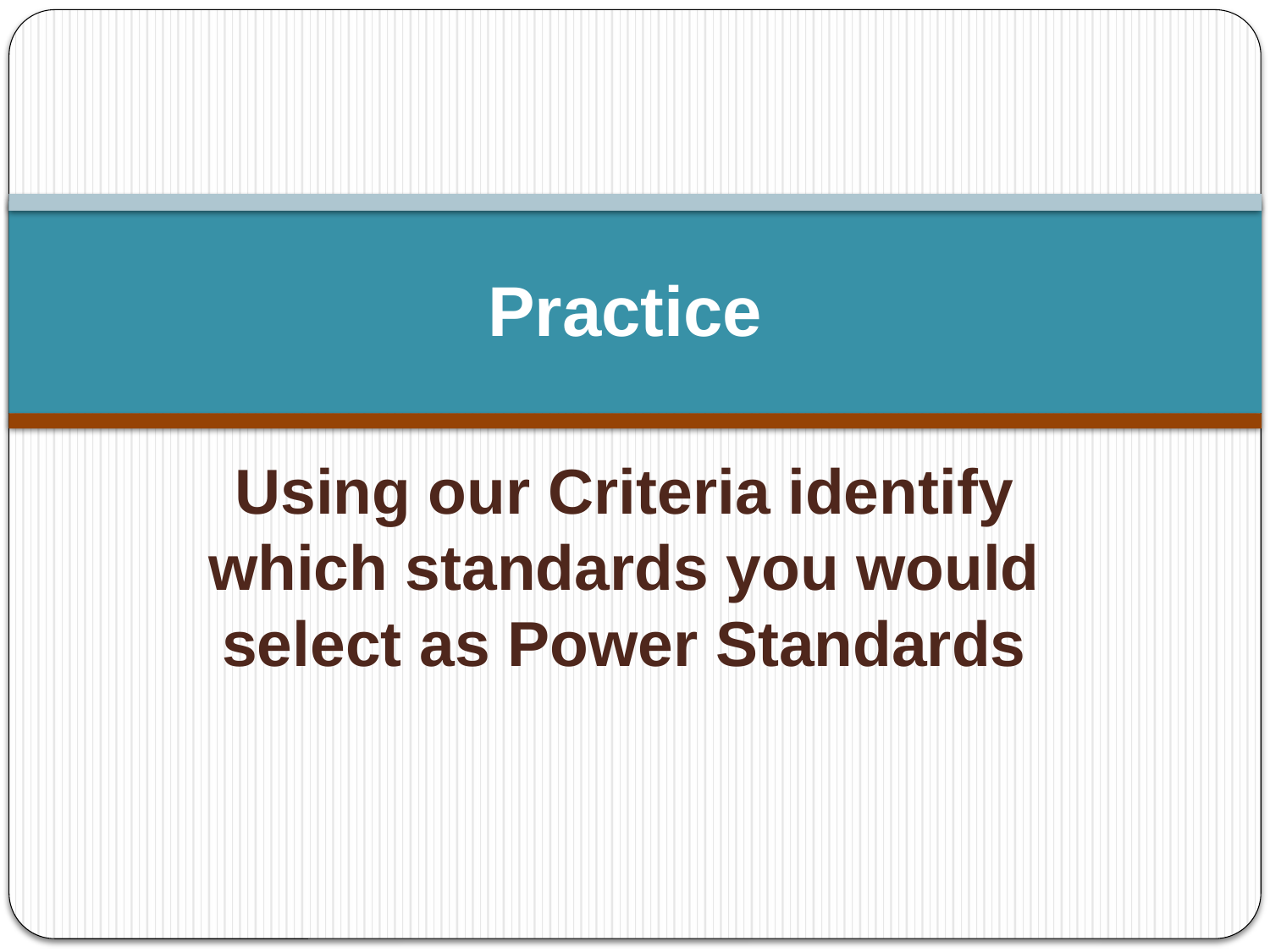

# Practice
Using our Criteria identify which standards you would select as Power Standards